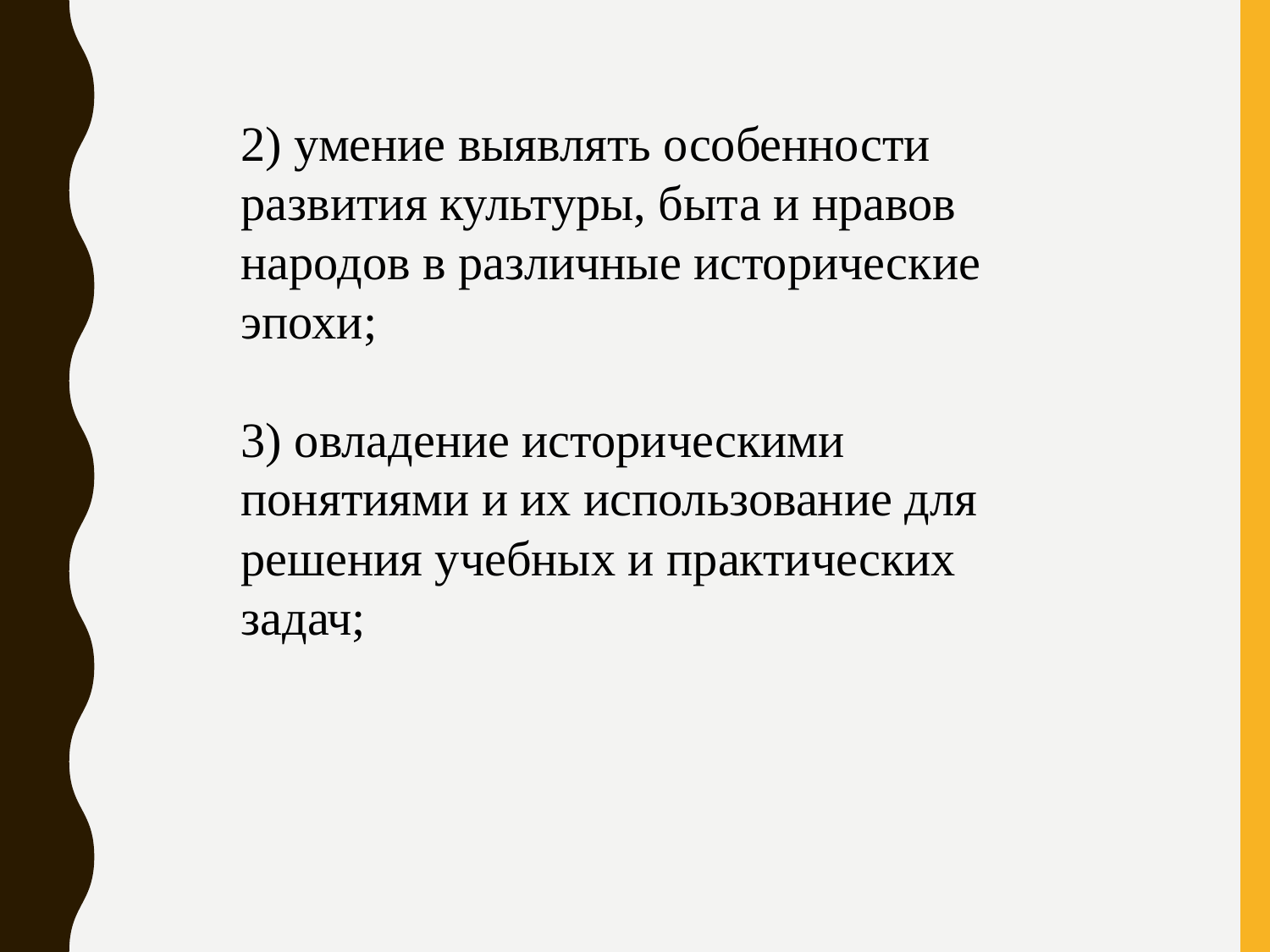

2) умение выявлять особенности развития культуры, быта и нравов народов в различные исторические эпохи;

3) овладение историческими понятиями и их использование для решения учебных и практических задач;